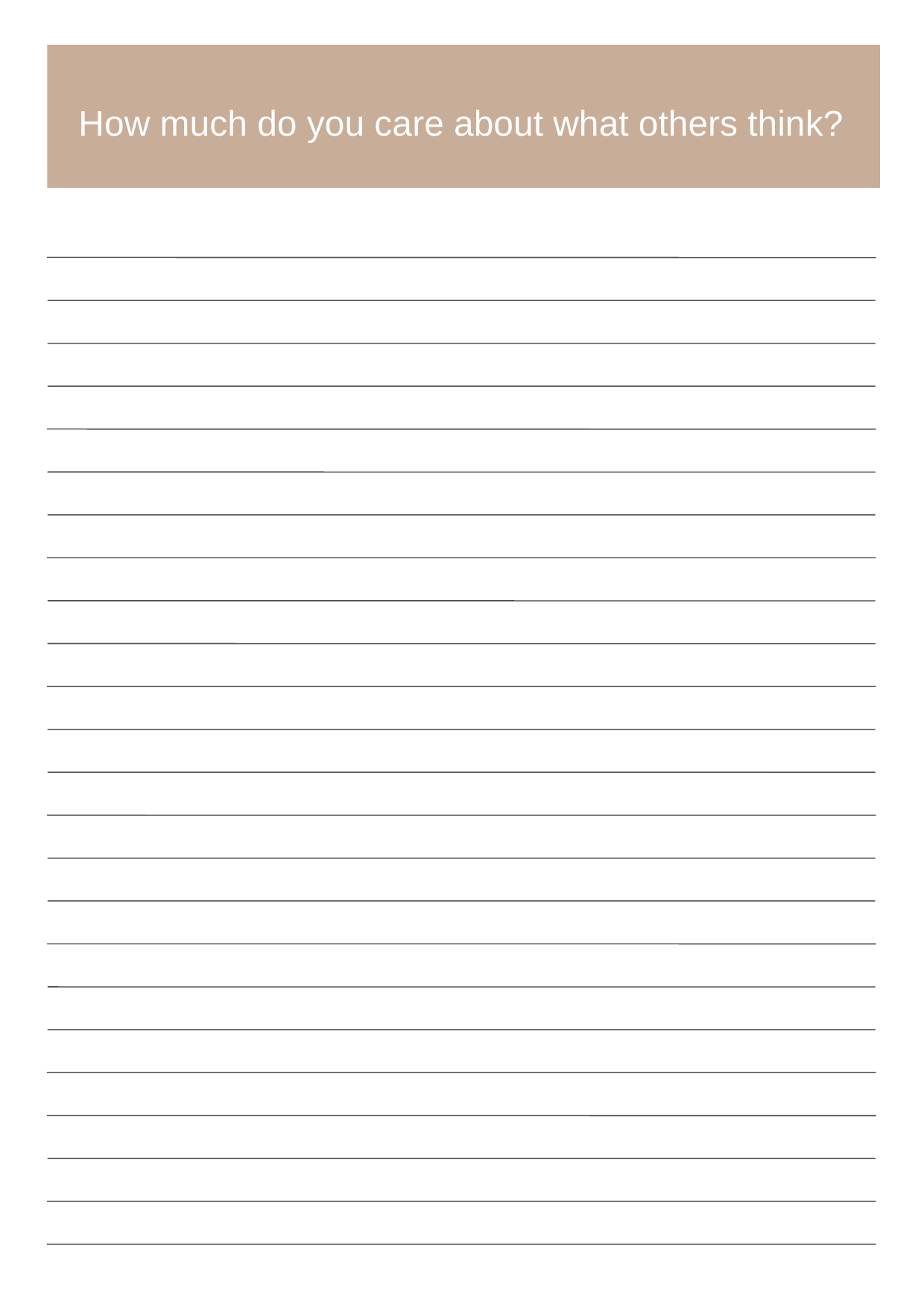

How much do you care about what others think?